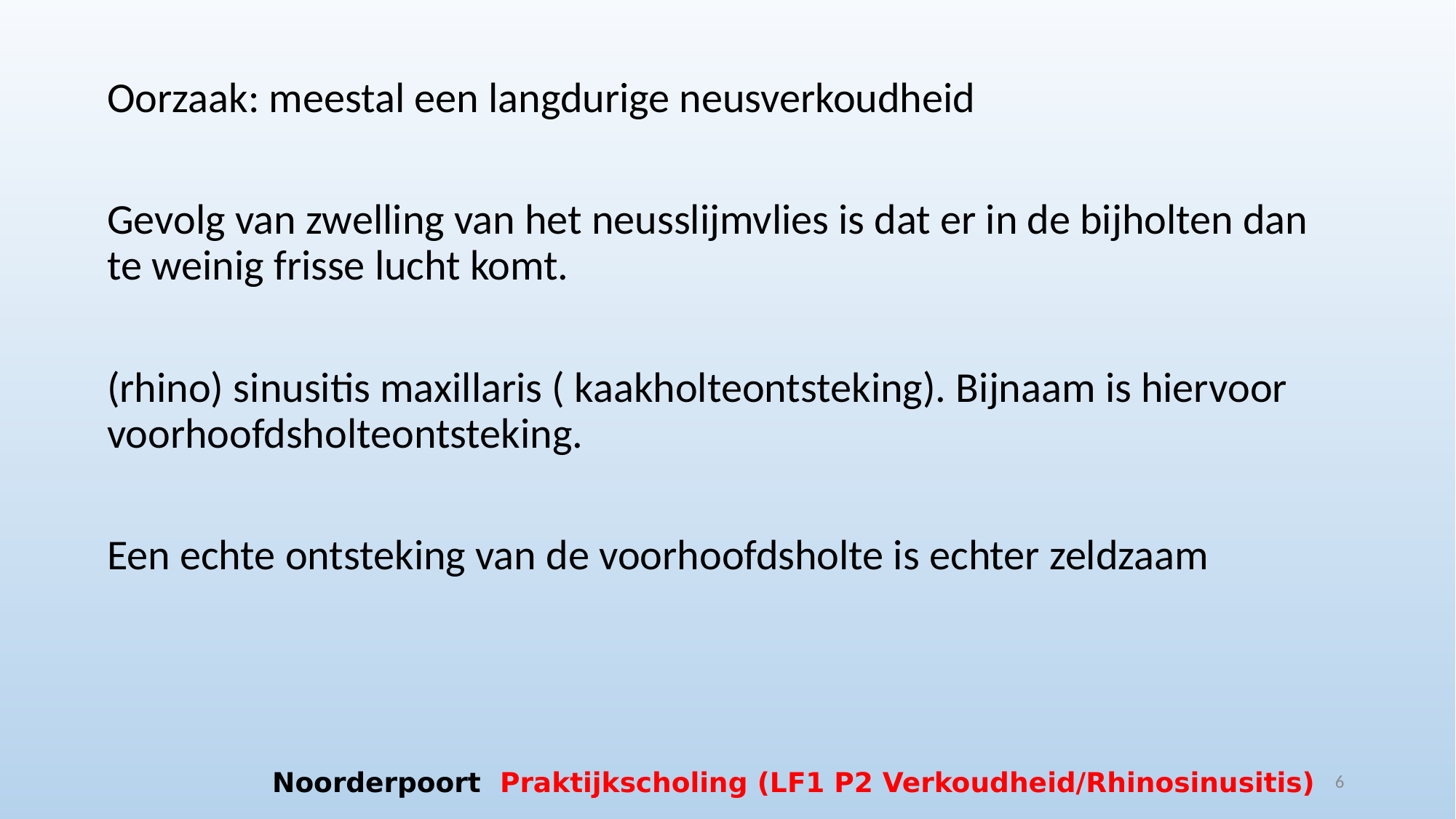

Oorzaak: meestal een langdurige neusverkoudheid

Gevolg van zwelling van het neusslijmvlies is dat er in de bijholten dan te weinig frisse lucht komt.

(rhino) sinusitis maxillaris ( kaakholteontsteking). Bijnaam is hiervoor voorhoofdsholteontsteking.

Een echte ontsteking van de voorhoofdsholte is echter zeldzaam
6
Noorderpoort  Praktijkscholing (LF1 P2 Verkoudheid/Rhinosinusitis)